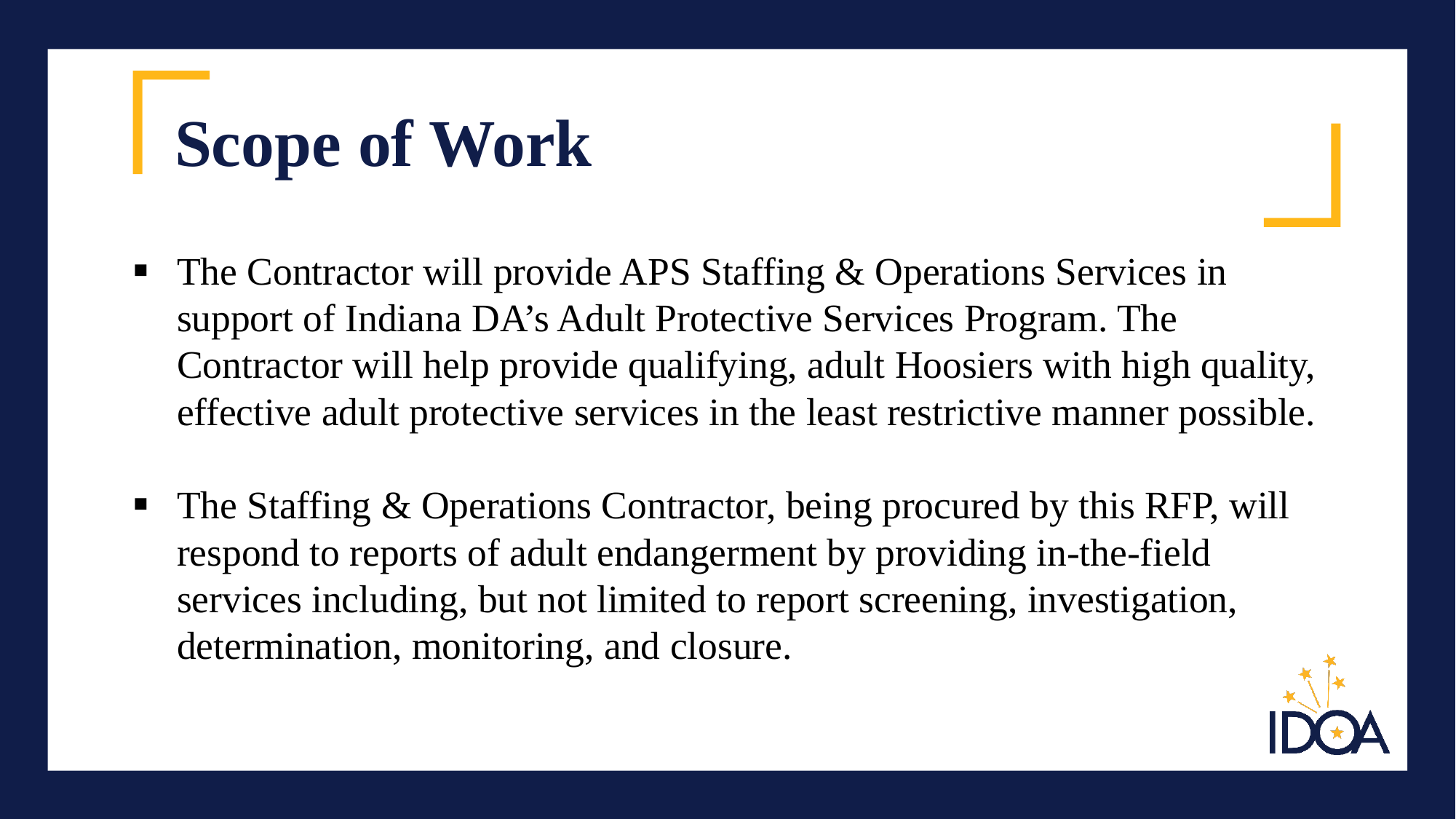

# Scope of Work
The Contractor will provide APS Staffing & Operations Services in support of Indiana DA’s Adult Protective Services Program. The Contractor will help provide qualifying, adult Hoosiers with high quality, effective adult protective services in the least restrictive manner possible.

The Staffing & Operations Contractor, being procured by this RFP, will respond to reports of adult endangerment by providing in-the-field services including, but not limited to report screening, investigation, determination, monitoring, and closure.